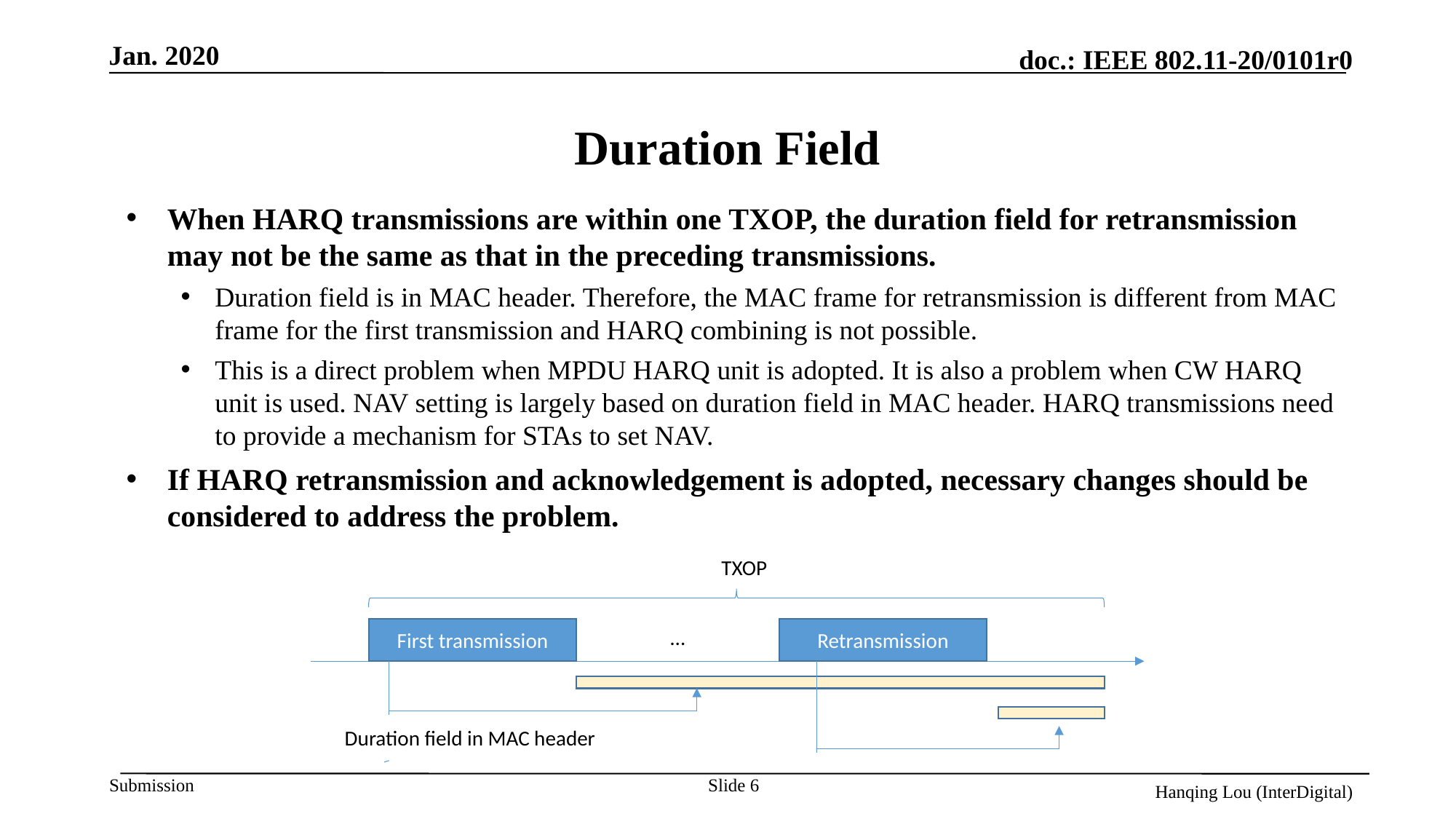

# Duration Field
When HARQ transmissions are within one TXOP, the duration field for retransmission may not be the same as that in the preceding transmissions.
Duration field is in MAC header. Therefore, the MAC frame for retransmission is different from MAC frame for the first transmission and HARQ combining is not possible.
This is a direct problem when MPDU HARQ unit is adopted. It is also a problem when CW HARQ unit is used. NAV setting is largely based on duration field in MAC header. HARQ transmissions need to provide a mechanism for STAs to set NAV.
If HARQ retransmission and acknowledgement is adopted, necessary changes should be considered to address the problem.

TXOP
First transmission
…
Retransmission

Duration field in MAC header
Slide 6